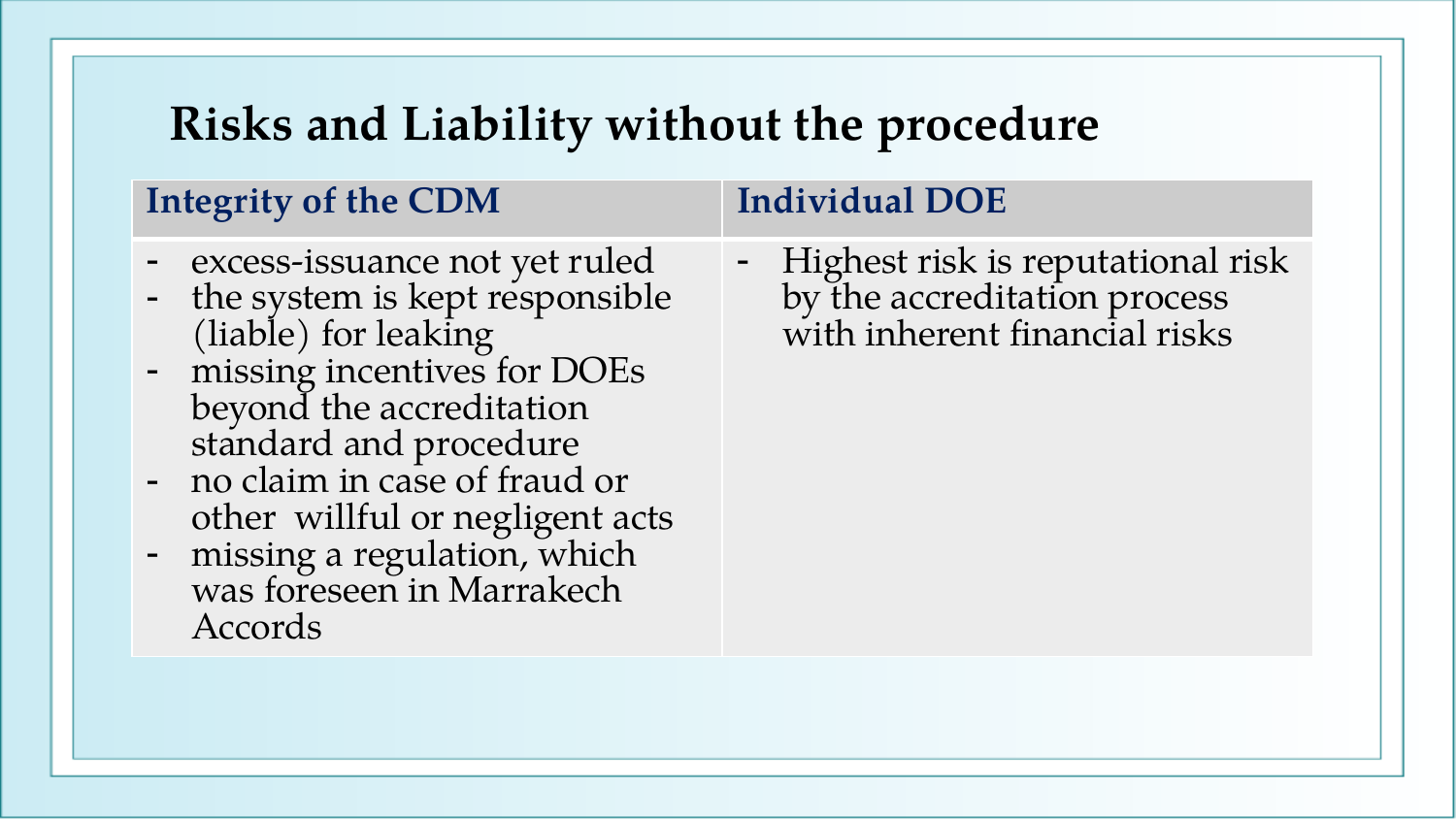

# Risks and Liability without the procedure
| Integrity of the CDM | Individual DOE |
| --- | --- |
| excess-issuance not yet ruled the system is kept responsible (liable) for leaking missing incentives for DOEs beyond the accreditation standard and procedure no claim in case of fraud or other willful or negligent acts missing a regulation, which was foreseen in Marrakech Accords | Highest risk is reputational risk by the accreditation process with inherent financial risks |